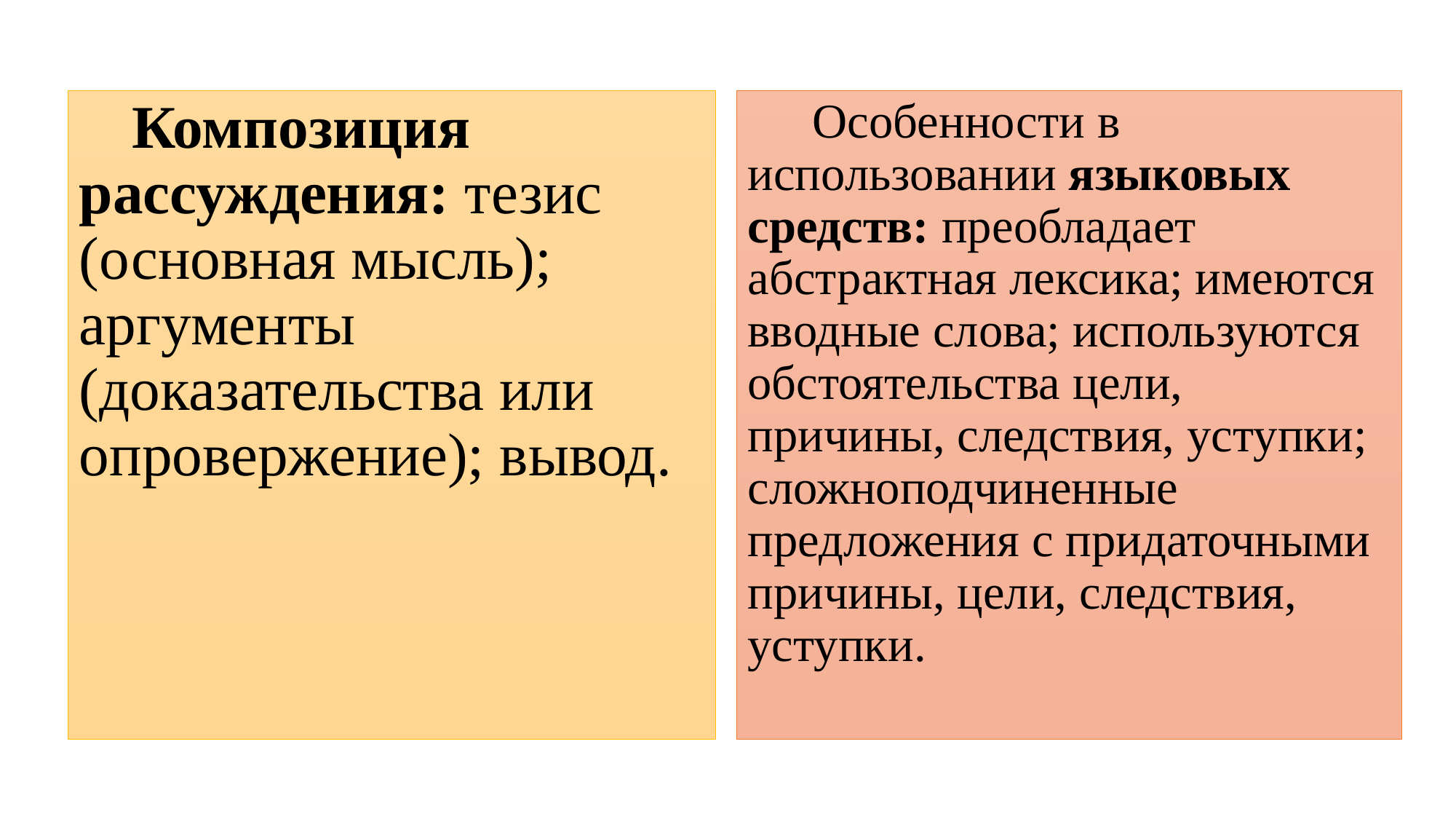

Композиция рассуждения: тезис (основная мысль); аргументы (доказательства или опровержение); вывод.

Особенности в использовании языковых средств: преобладает абстрактная лексика; имеются вводные слова; используются обстоятельства цели, причины, следствия, уступки; сложноподчиненные предложения с придаточными причины, цели, следствия, уступки.